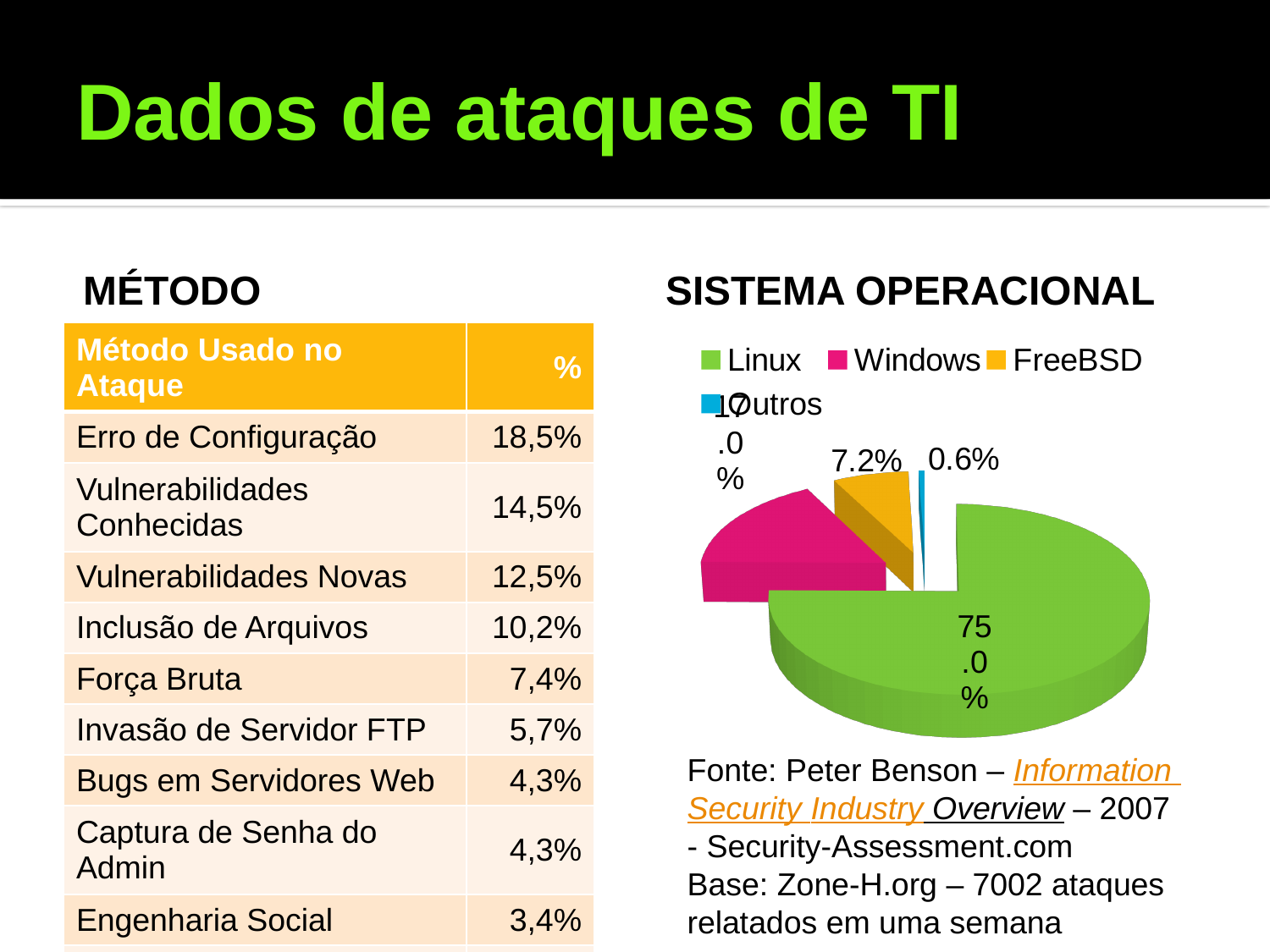

# Dados de ataques de TI
método
Sistema operacional
| Método Usado no Ataque | % |
| --- | --- |
| Erro de Configuração | 18,5% |
| Vulnerabilidades Conhecidas | 14,5% |
| Vulnerabilidades Novas | 12,5% |
| Inclusão de Arquivos | 10,2% |
| Força Bruta | 7,4% |
| Invasão de Servidor FTP | 5,7% |
| Bugs em Servidores Web | 4,3% |
| Captura de Senha do Admin | 4,3% |
| Engenharia Social | 3,4% |
| Injeção de Código SQL | 3,4% |
| Outros | 15,8% |

[unsupported chart]

Fonte: Peter Benson – Information Security Industry Overview – 2007 - Security-Assessment.com
Base: Zone-H.org – 7002 ataques relatados em uma semana